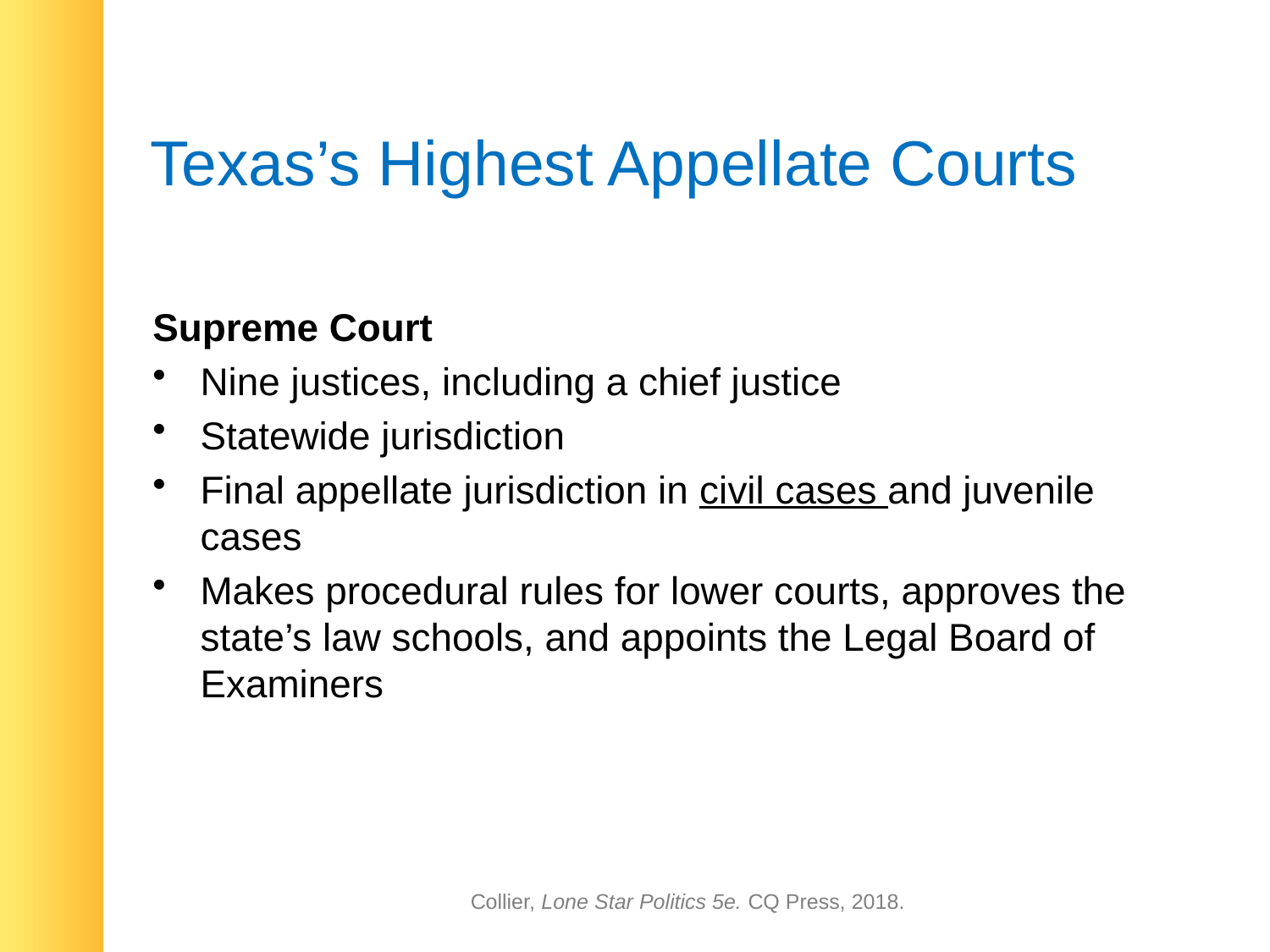

# Texas’s Highest Appellate Courts
Supreme Court
Nine justices, including a chief justice
Statewide jurisdiction
Final appellate jurisdiction in civil cases and juvenile cases
Makes procedural rules for lower courts, approves the state’s law schools, and appoints the Legal Board of Examiners
Collier, Lone Star Politics 5e. CQ Press, 2018.